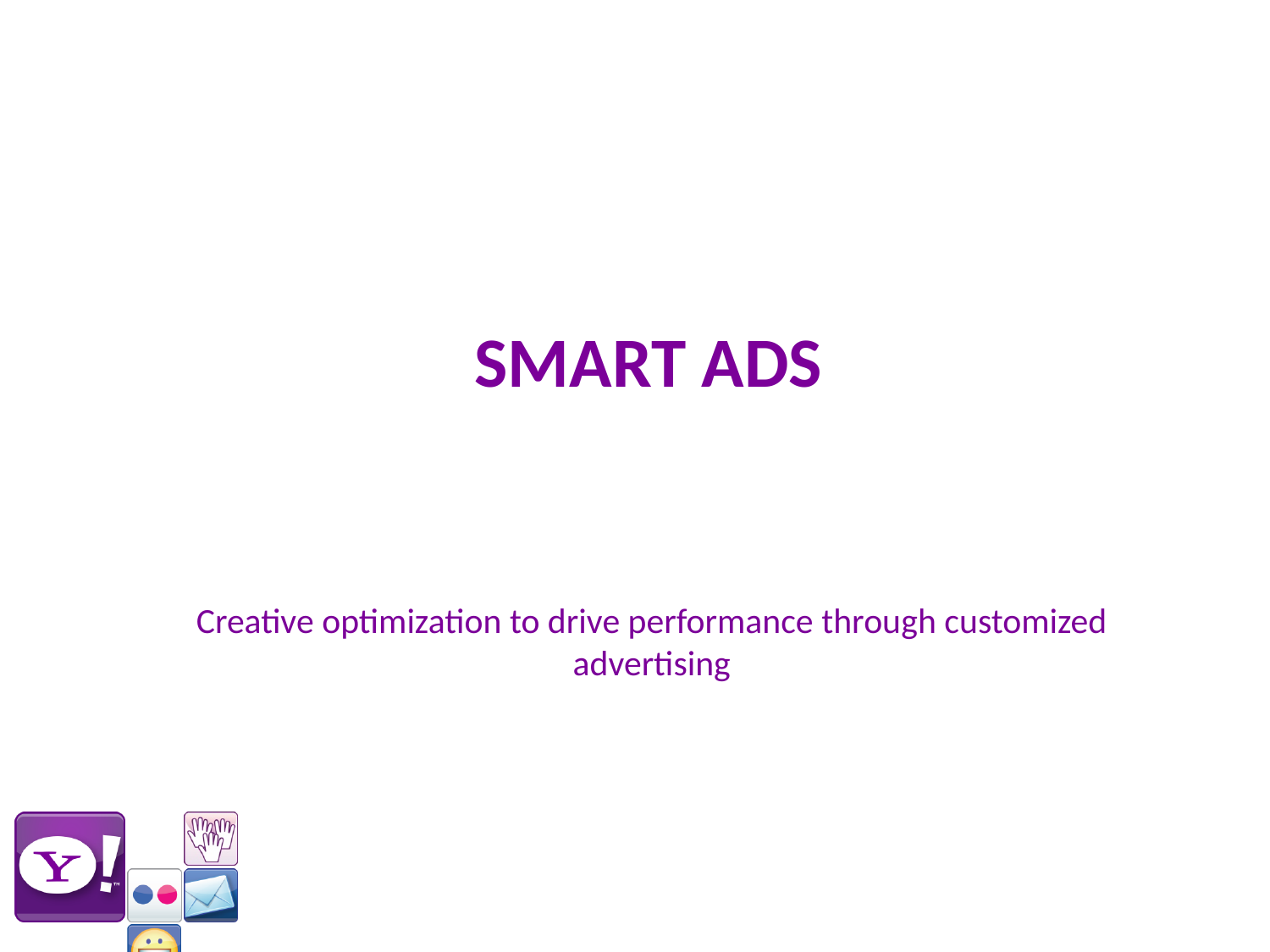

# Smart Ads
Creative optimization to drive performance through customized advertising